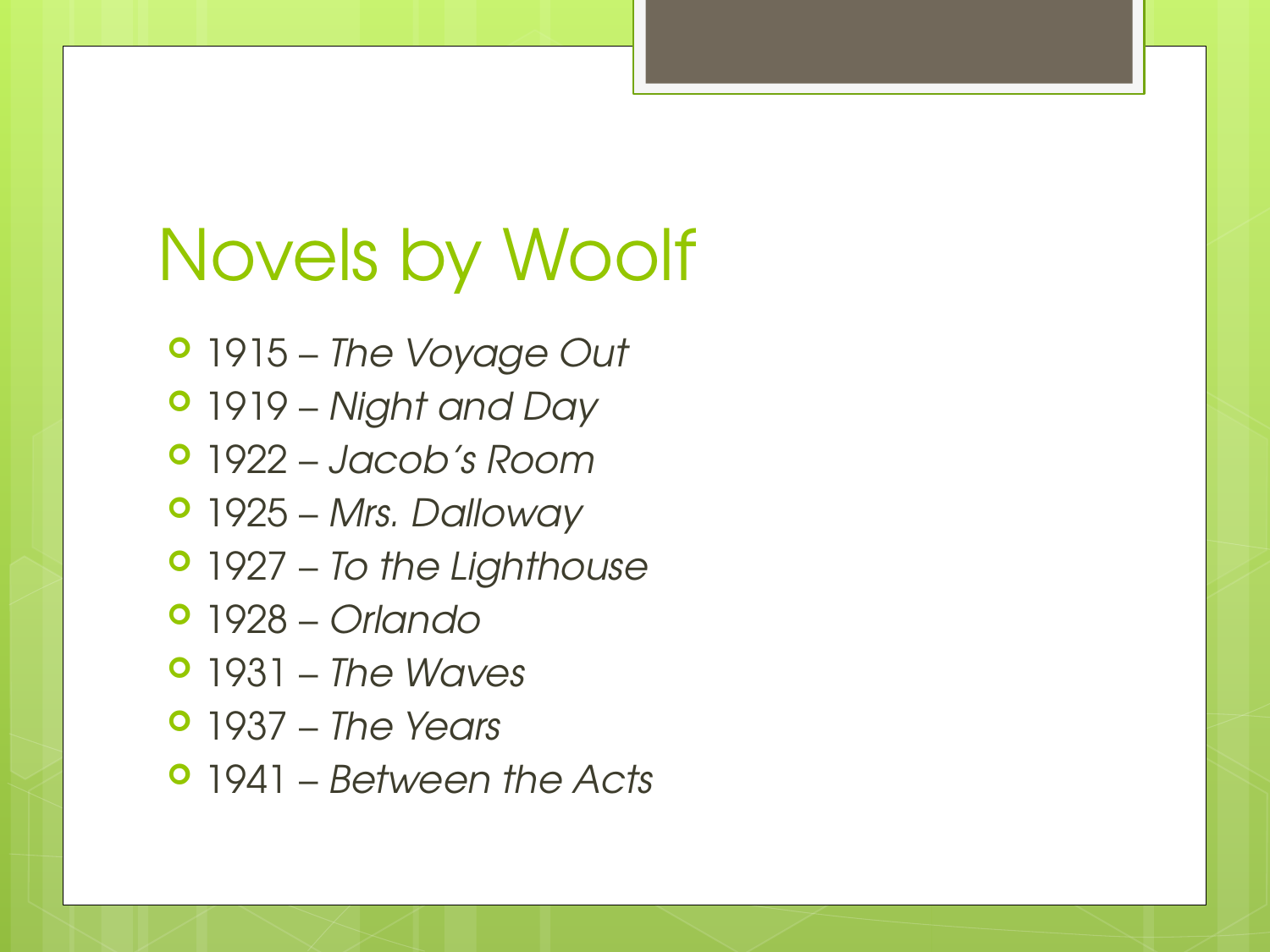

# Novels by Woolf
1915 – The Voyage Out
1919 – Night and Day
1922 – Jacob’s Room
1925 – Mrs. Dalloway
1927 – To the Lighthouse
1928 – Orlando
1931 – The Waves
1937 – The Years
1941 – Between the Acts